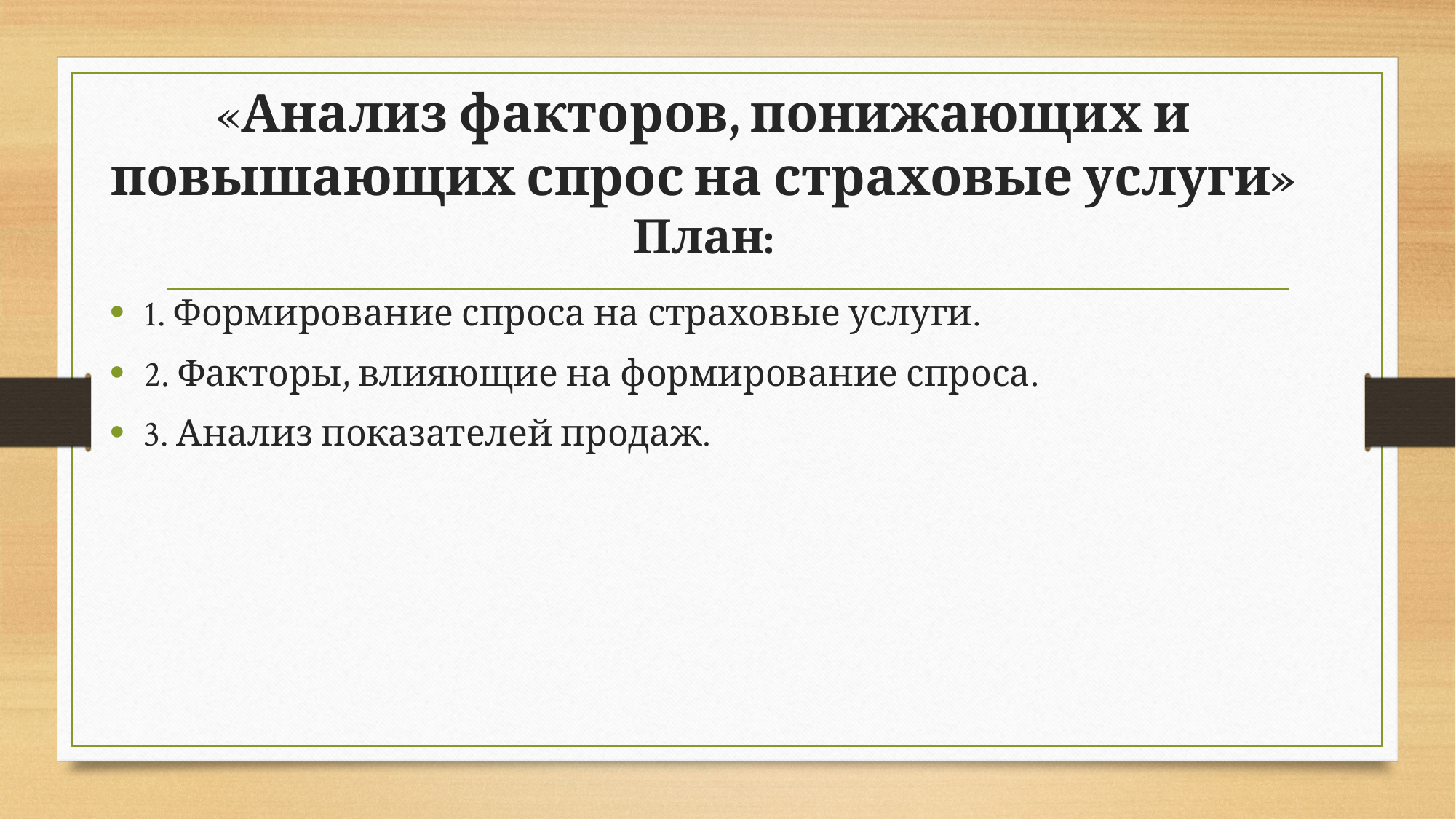

# «Анализ факторов, понижающих и повышающих спрос на страховые услуги» План:
1. Формирование спроса на страховые услуги.
2. Факторы, влияющие на формирование спроса.
3. Анализ показателей продаж.